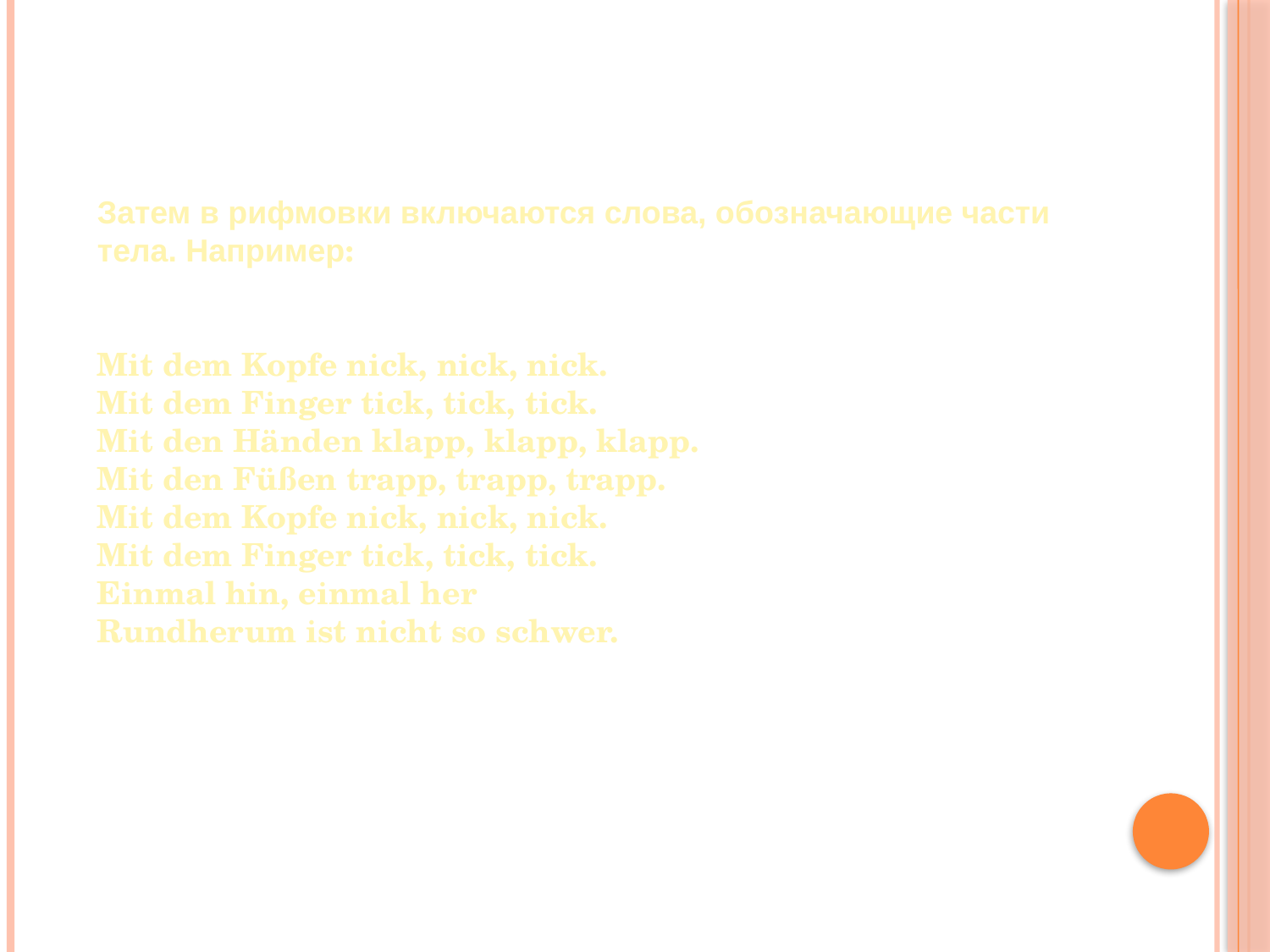

Затем в рифмовки включаются слова, обозначающие части тела. Например:

Mit dem Kopfe nick, nick, nick.
Mit dem Finger tick, tick, tick.
Mit den Händen klapp, klapp, klapp.
Mit den Füßen trapp, trapp, trapp.
Mit dem Kopfe nick, nick, nick.
Mit dem Finger tick, tick, tick.
Einmal hin, einmal her
Rundherum ist nicht so schwer.